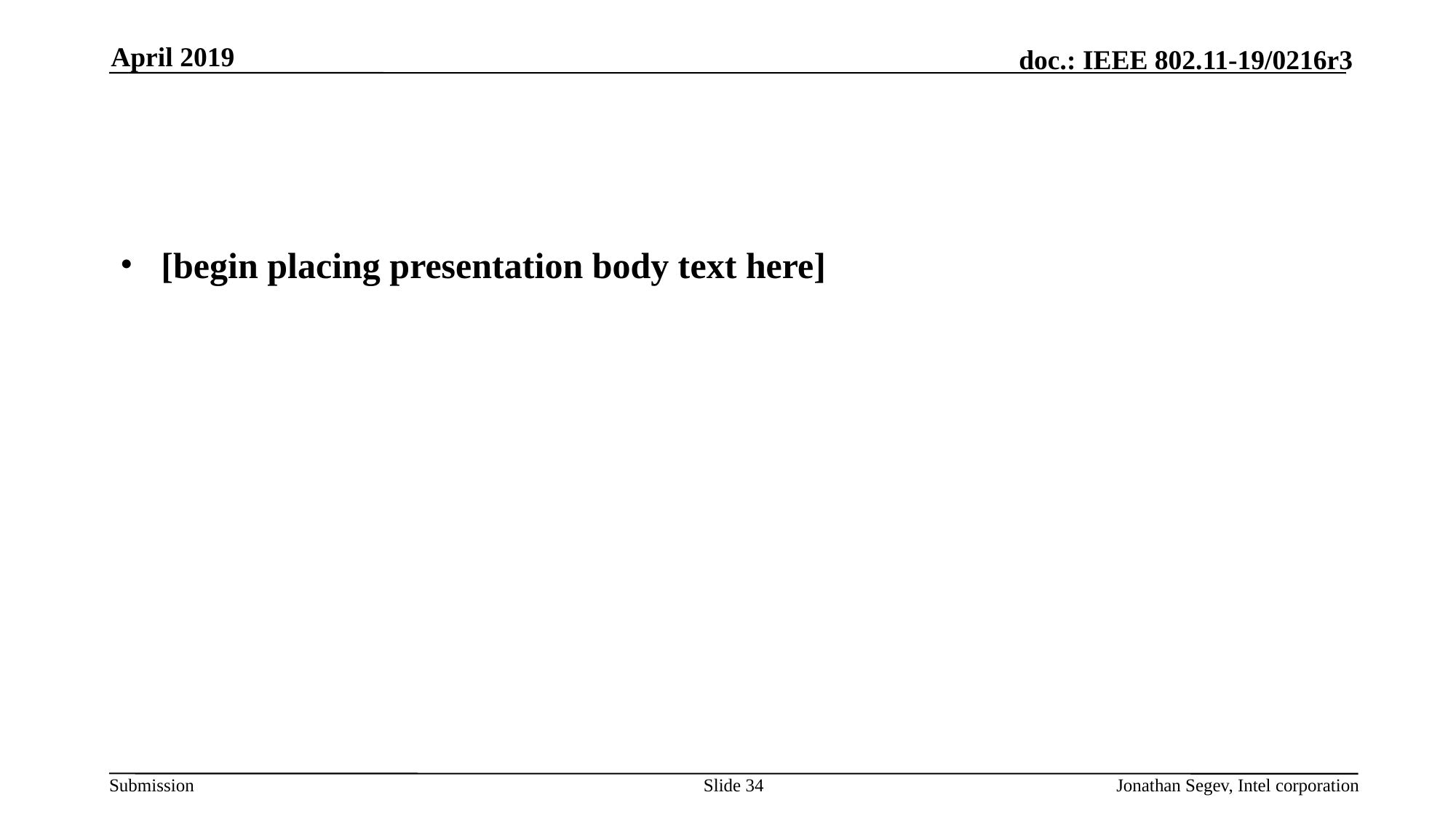

April 2019
#
[begin placing presentation body text here]
Slide 34
Jonathan Segev, Intel corporation